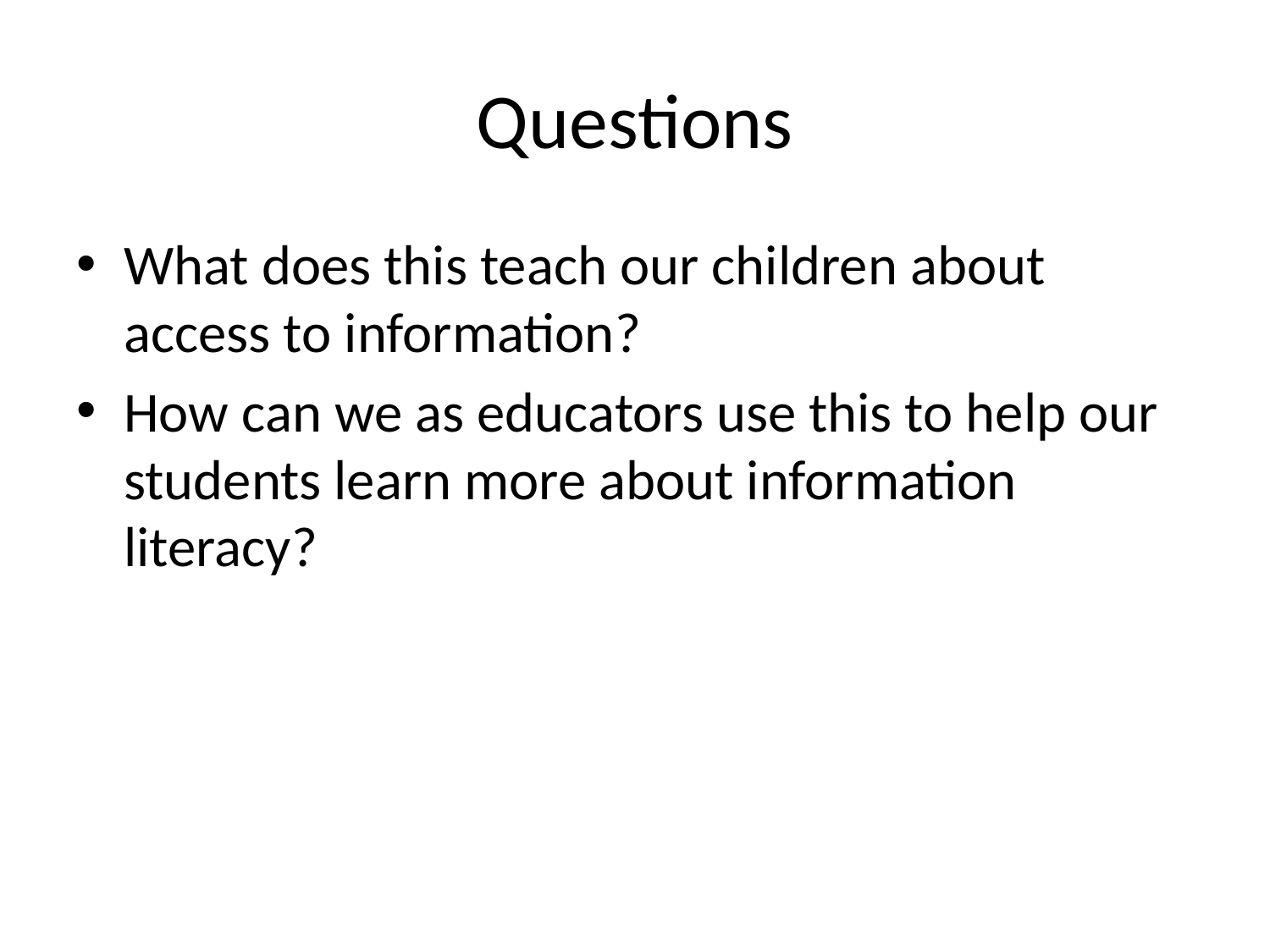

# Questions
What does this teach our children about access to information?
How can we as educators use this to help our students learn more about information literacy?